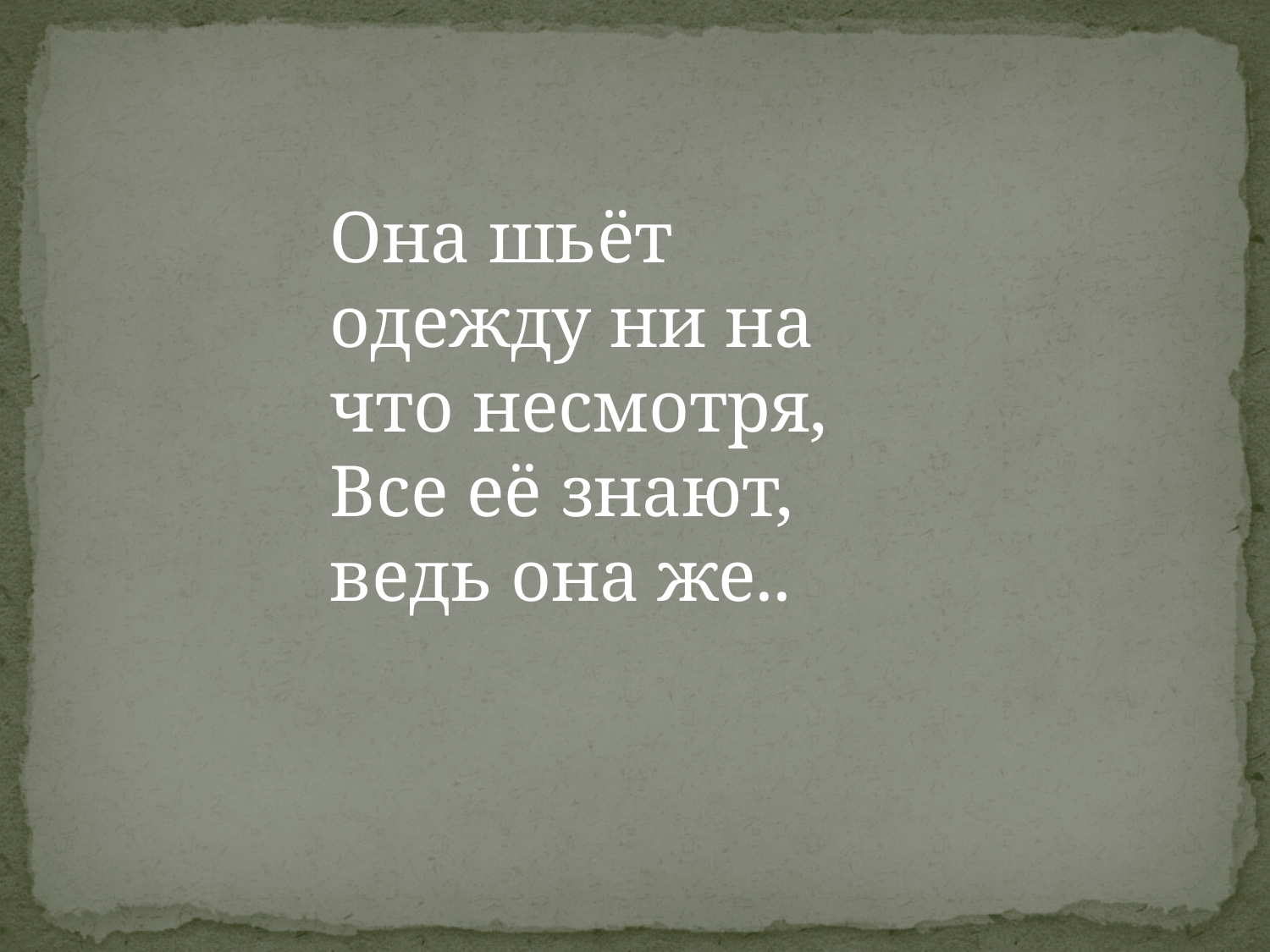

Она шьёт одежду ни на что несмотря,
Все её знают, ведь она же..